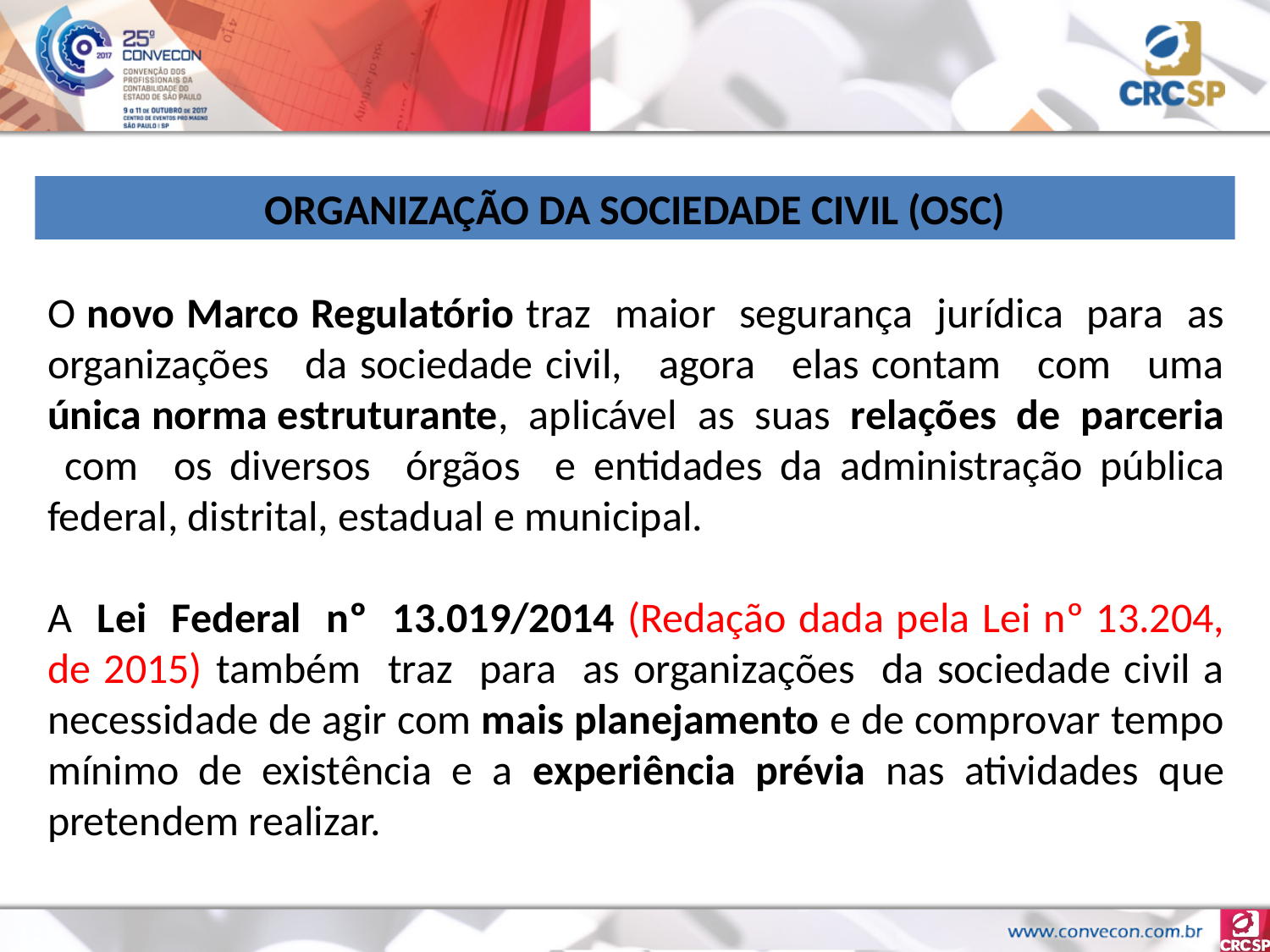

ORGANIZAÇÃO DA SOCIEDADE CIVIL (OSC)
O novo Marco Regulatório traz  maior  segurança  jurídica  para  as organizações   da sociedade civil,   agora   elas contam   com   uma única norma estruturante,  aplicável  as  suas  relações  de  parceria  com  os diversos  órgãos  e entidades da administração pública federal, distrital, estadual e municipal.

A  Lei  Federal  nº  13.019/2014 (Redação dada pela Lei nº 13.204, de 2015) também  traz  para  as organizações  da sociedade civil a necessidade de agir com mais planejamento e de comprovar tempo mínimo de existência e a experiência prévia nas atividades que pretendem realizar.